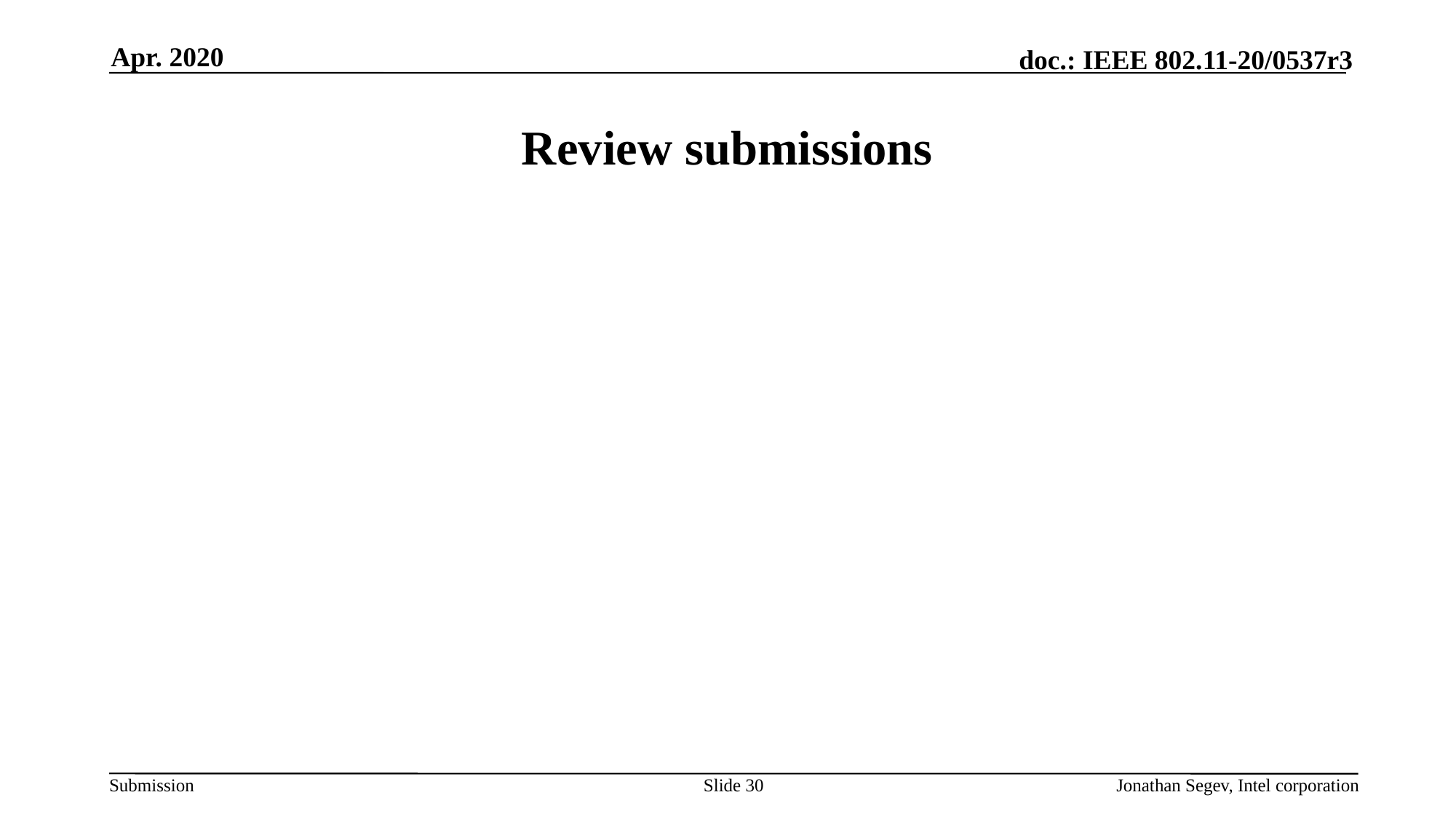

Apr. 2020
# Review submissions

Slide 30
Jonathan Segev, Intel corporation